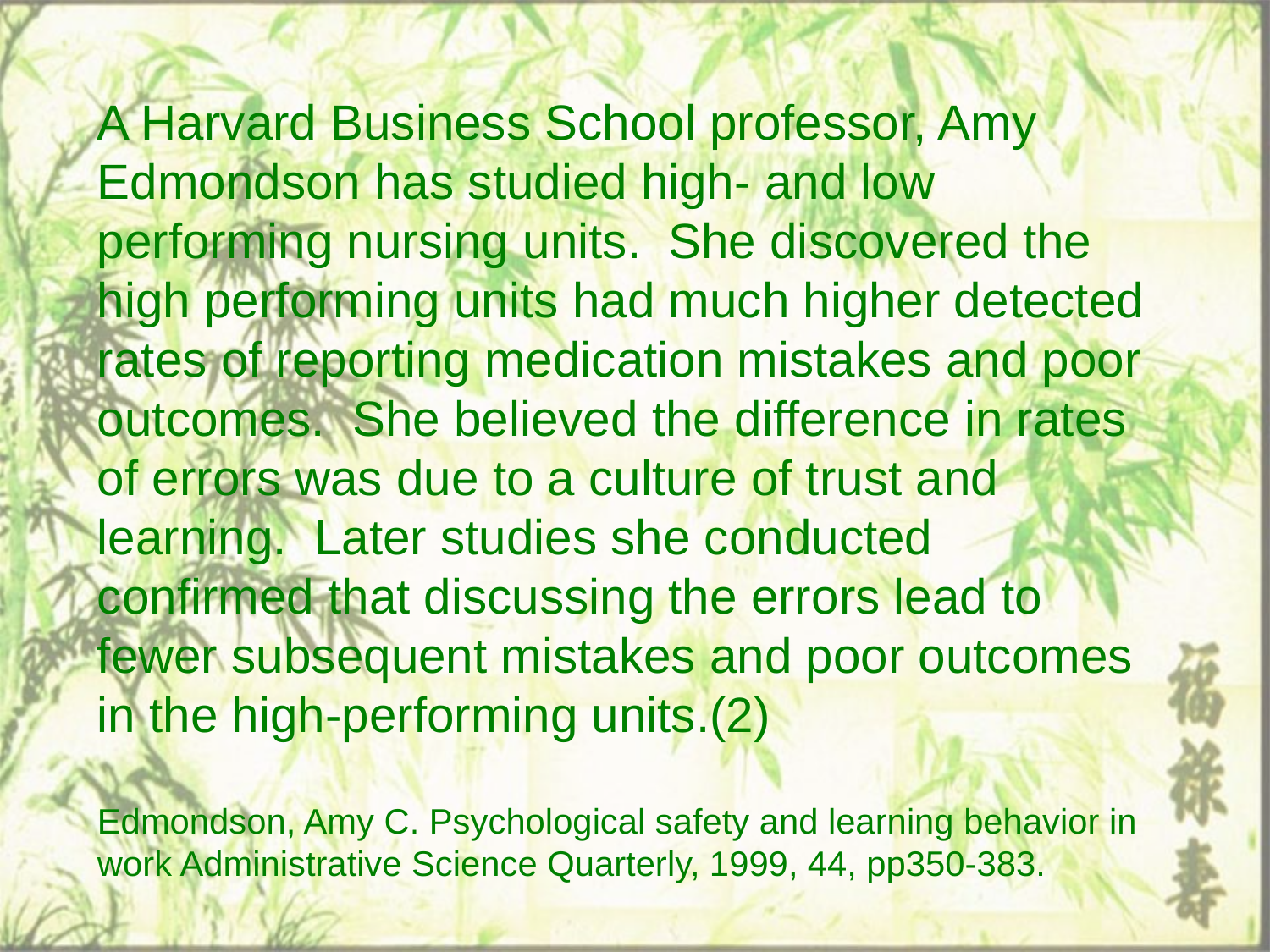

A Harvard Business School professor, Amy Edmondson has studied high- and low performing nursing units.  She discovered the high performing units had much higher detected rates of reporting medication mistakes and poor outcomes.  She believed the difference in rates of errors was due to a culture of trust and learning.  Later studies she conducted confirmed that discussing the errors lead to fewer subsequent mistakes and poor outcomes in the high-performing units.(2)

Edmondson, Amy C. Psychological safety and learning behavior in work Administrative Science Quarterly, 1999, 44, pp350-383.